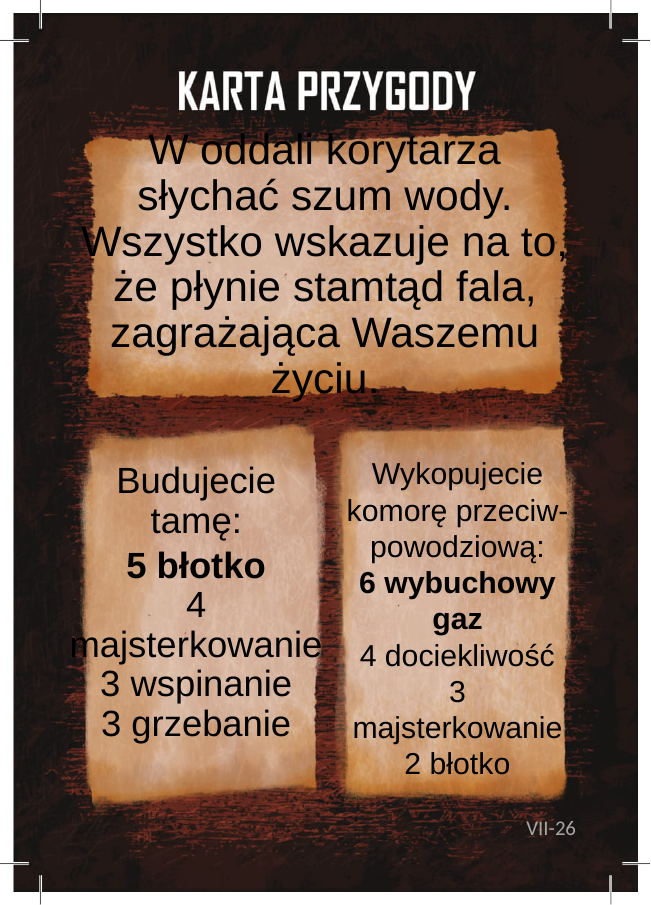

# W oddali korytarza słychać szum wody. Wszystko wskazuje na to, że płynie stamtąd fala, zagrażająca Waszemu życiu.
Wykopujecie komorę przeciw-powodziową:
6 wybuchowy gaz
4 dociekliwość
3 majsterkowanie
2 błotko
Budujecie tamę:
5 błotko
4 majsterkowanie
3 wspinanie
3 grzebanie
VII-26